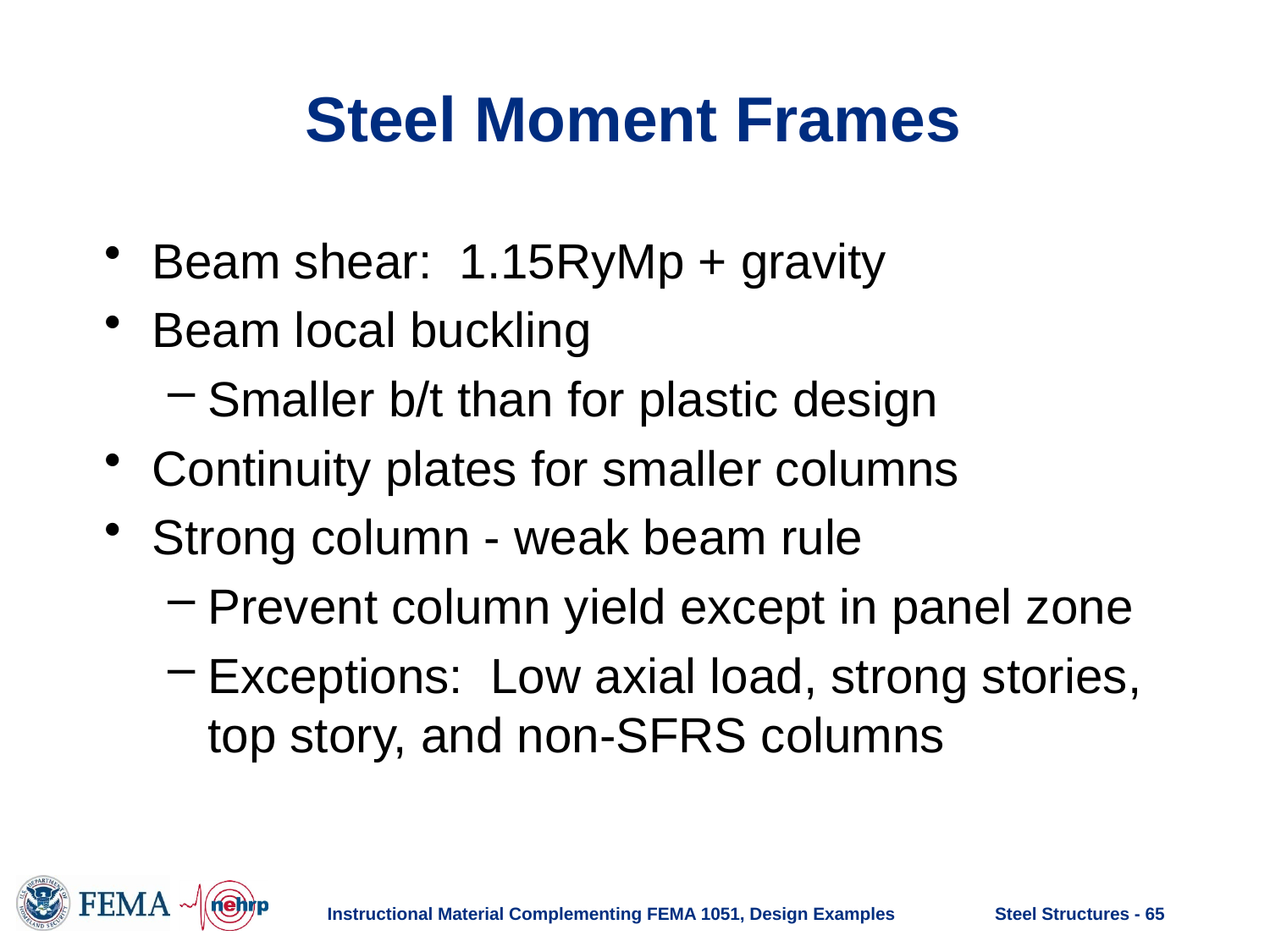

# Steel Moment Frames
Beam shear:  1.15RyMp + gravity
Beam local buckling
Smaller b/t than for plastic design
Continuity plates for smaller columns
Strong column - weak beam rule
Prevent column yield except in panel zone
Exceptions:  Low axial load, strong stories, top story, and non-SFRS columns

Instructional Material Complementing FEMA 1051, Design Examples
Steel Structures - 65